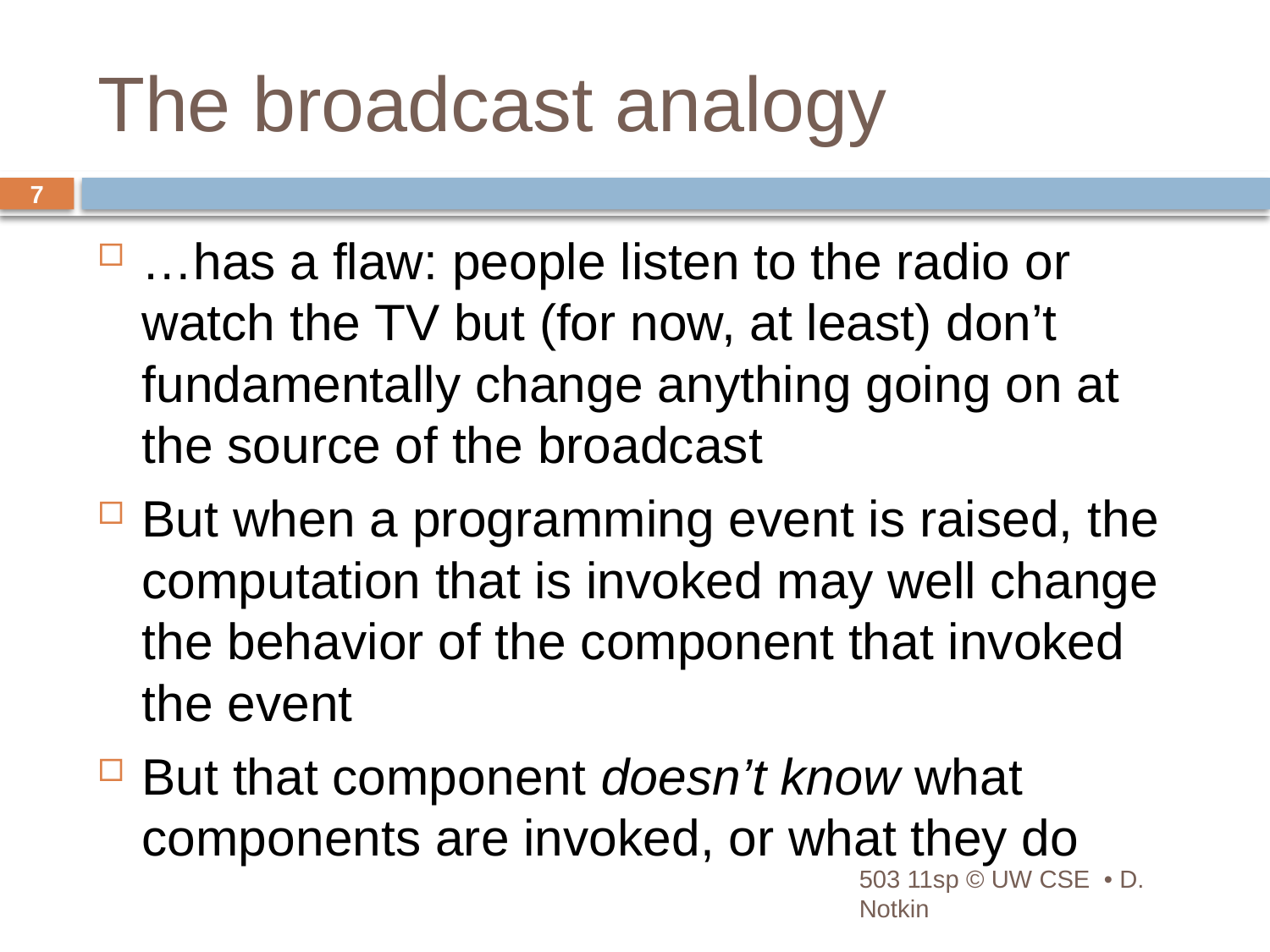

# The broadcast analogy
7
…has a flaw: people listen to the radio or watch the TV but (for now, at least) don’t fundamentally change anything going on at the source of the broadcast
But when a programming event is raised, the computation that is invoked may well change the behavior of the component that invoked the event
But that component doesn’t know what components are invoked, or what they do
503 11sp © UW CSE  • D. Notkin